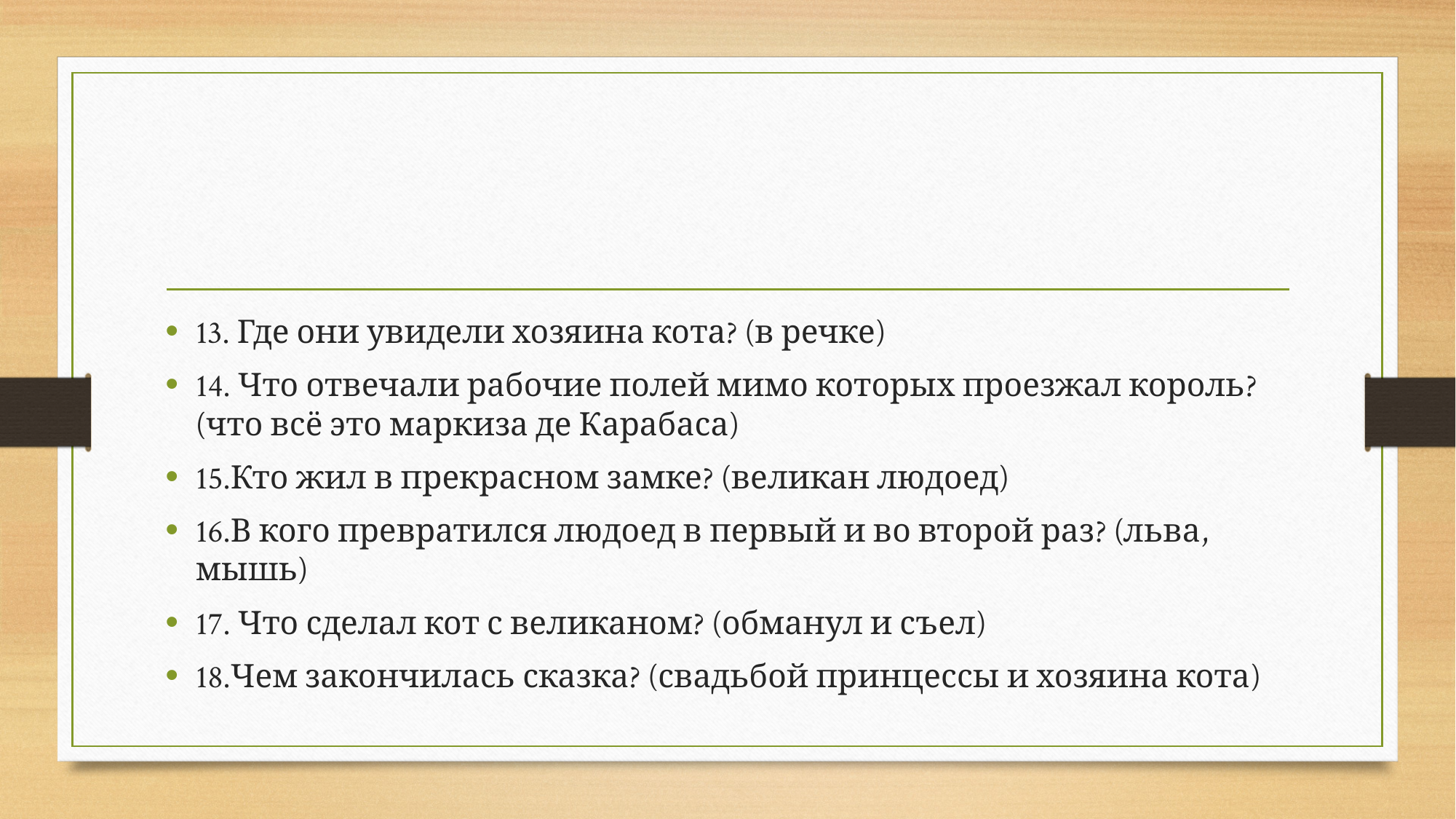

#
13. Где они увидели хозяина кота? (в речке)
14. Что отвечали рабочие полей мимо которых проезжал король? (что всё это маркиза де Карабаса)
15.Кто жил в прекрасном замке? (великан людоед)
16.В кого превратился людоед в первый и во второй раз? (льва, мышь)
17. Что сделал кот с великаном? (обманул и съел)
18.Чем закончилась сказка? (свадьбой принцессы и хозяина кота)